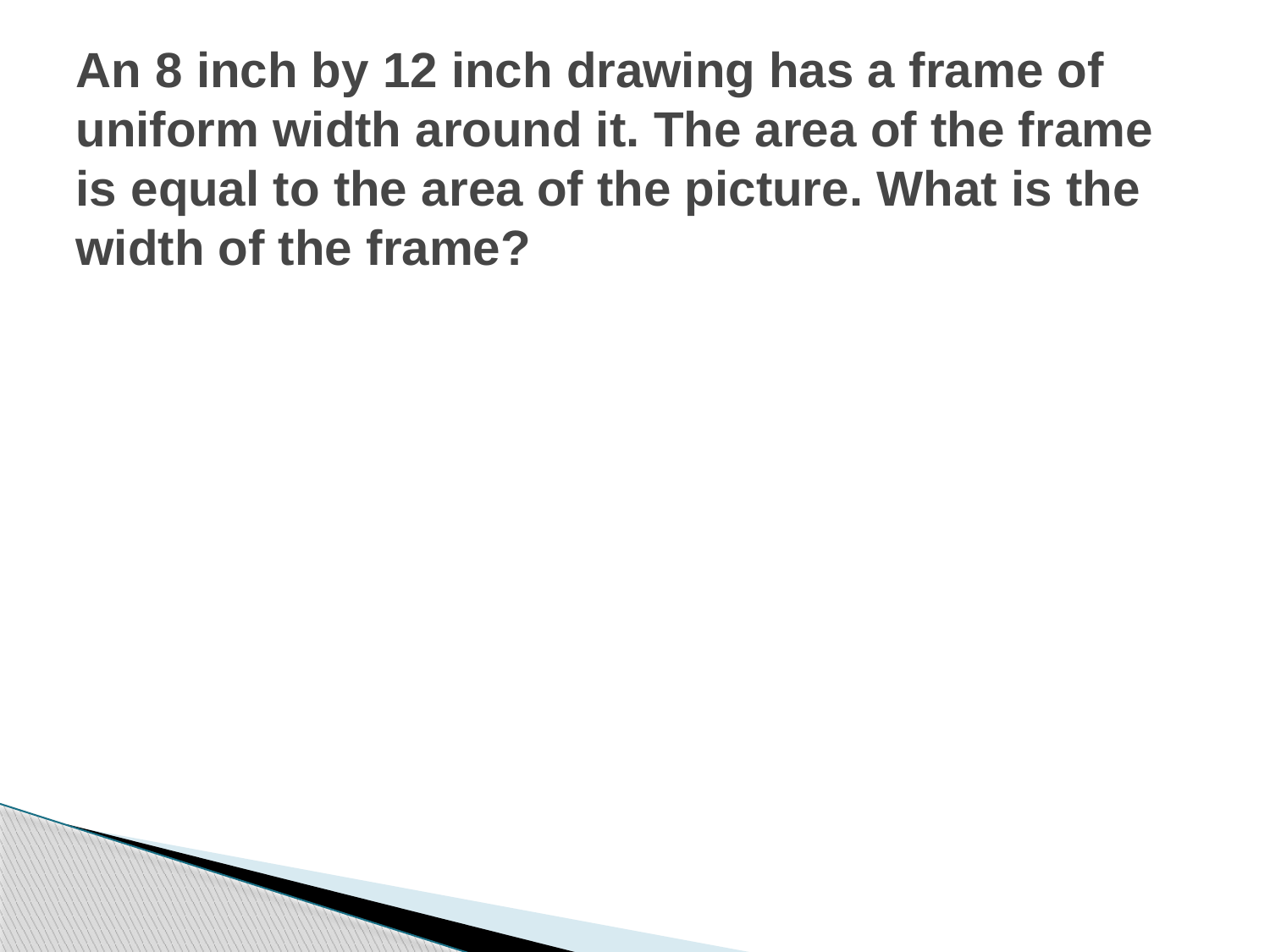

# An 8 inch by 12 inch drawing has a frame of uniform width around it. The area of the frame is equal to the area of the picture. What is the width of the frame?